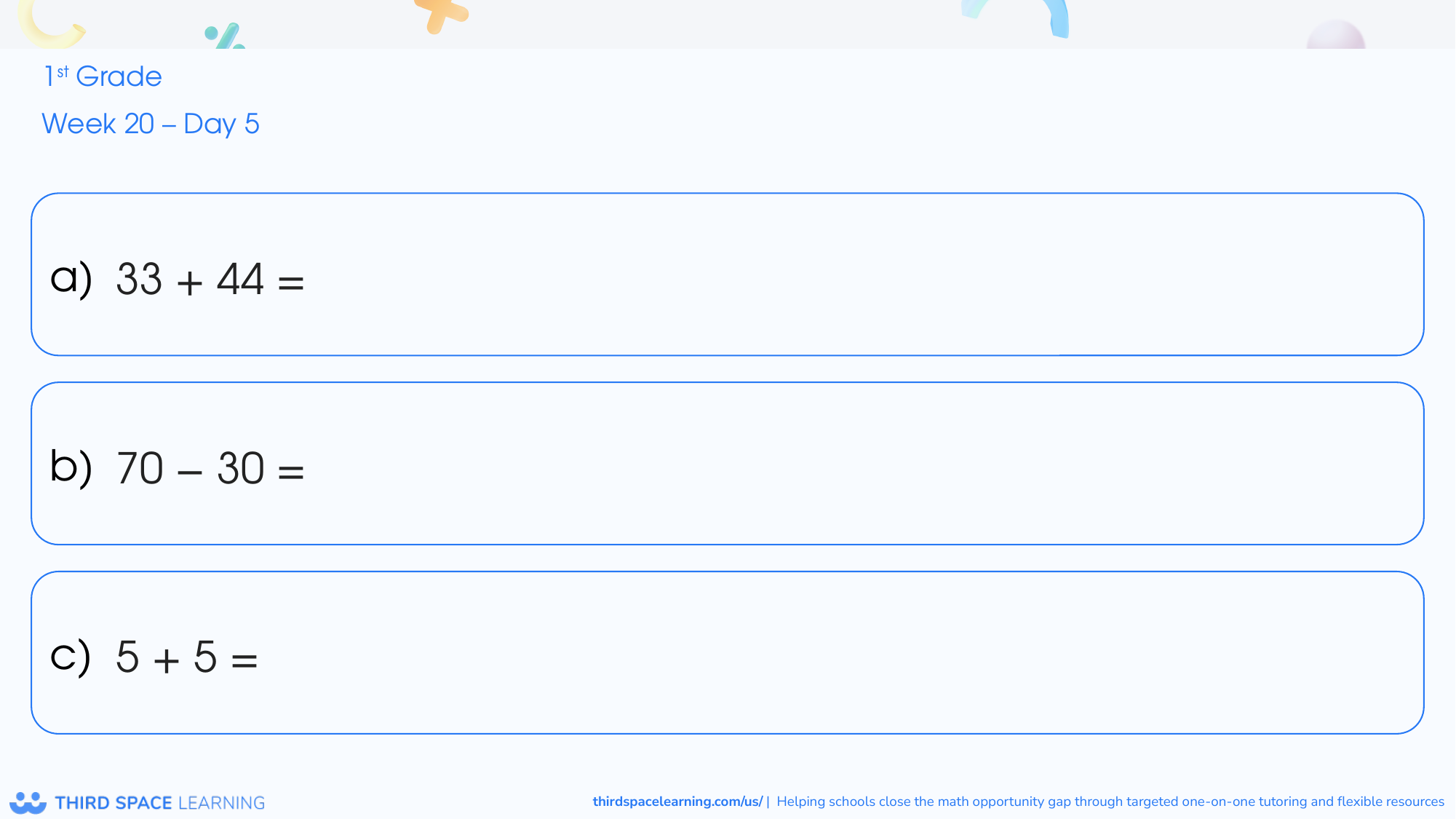

1st Grade
Week 20 – Day 5
33 + 44 =
70 − 30 =
5 + 5 =